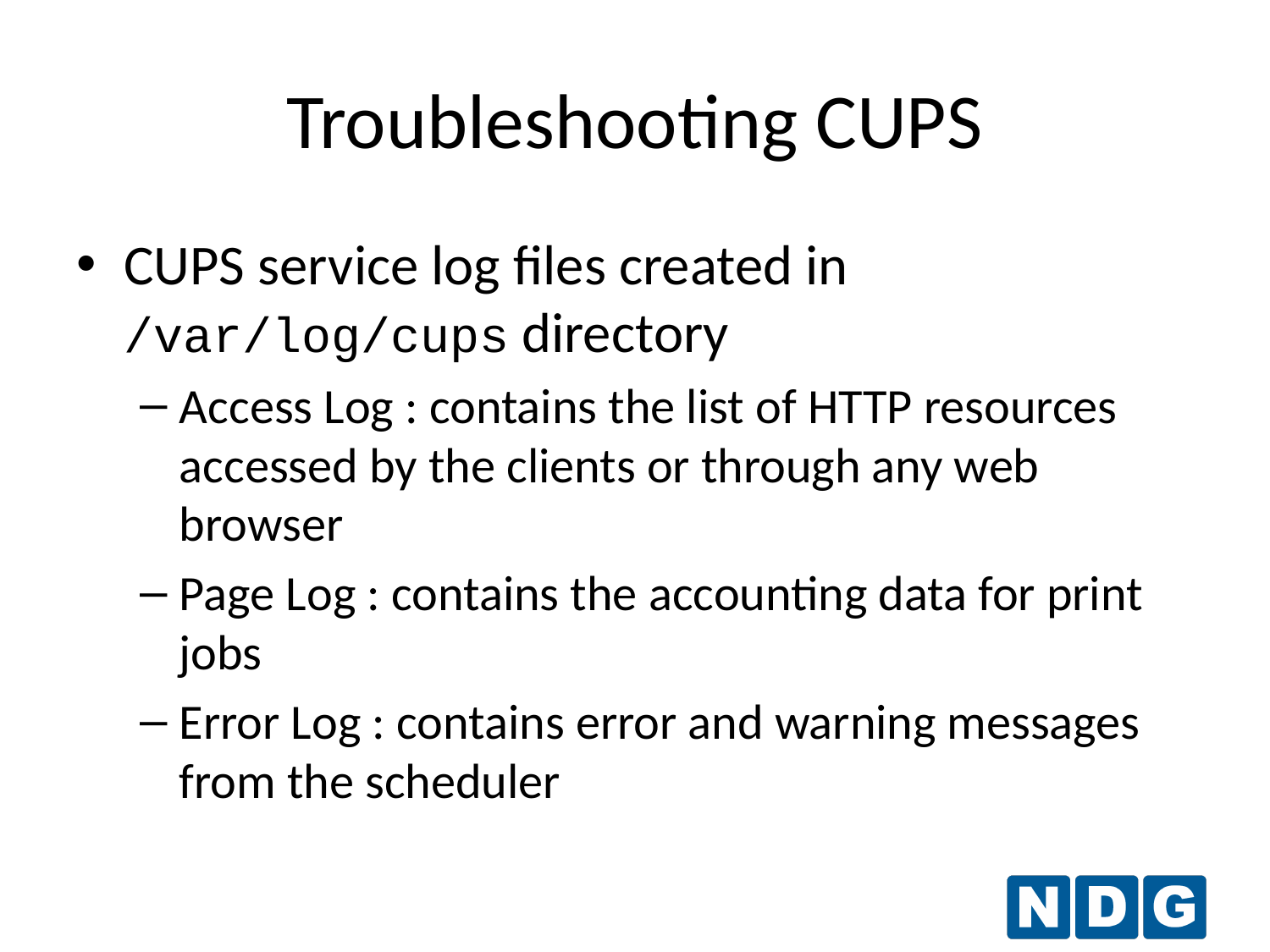

Troubleshooting CUPS
CUPS service log files created in /var/log/cups directory
Access Log : contains the list of HTTP resources accessed by the clients or through any web browser
Page Log : contains the accounting data for print jobs
Error Log : contains error and warning messages from the scheduler